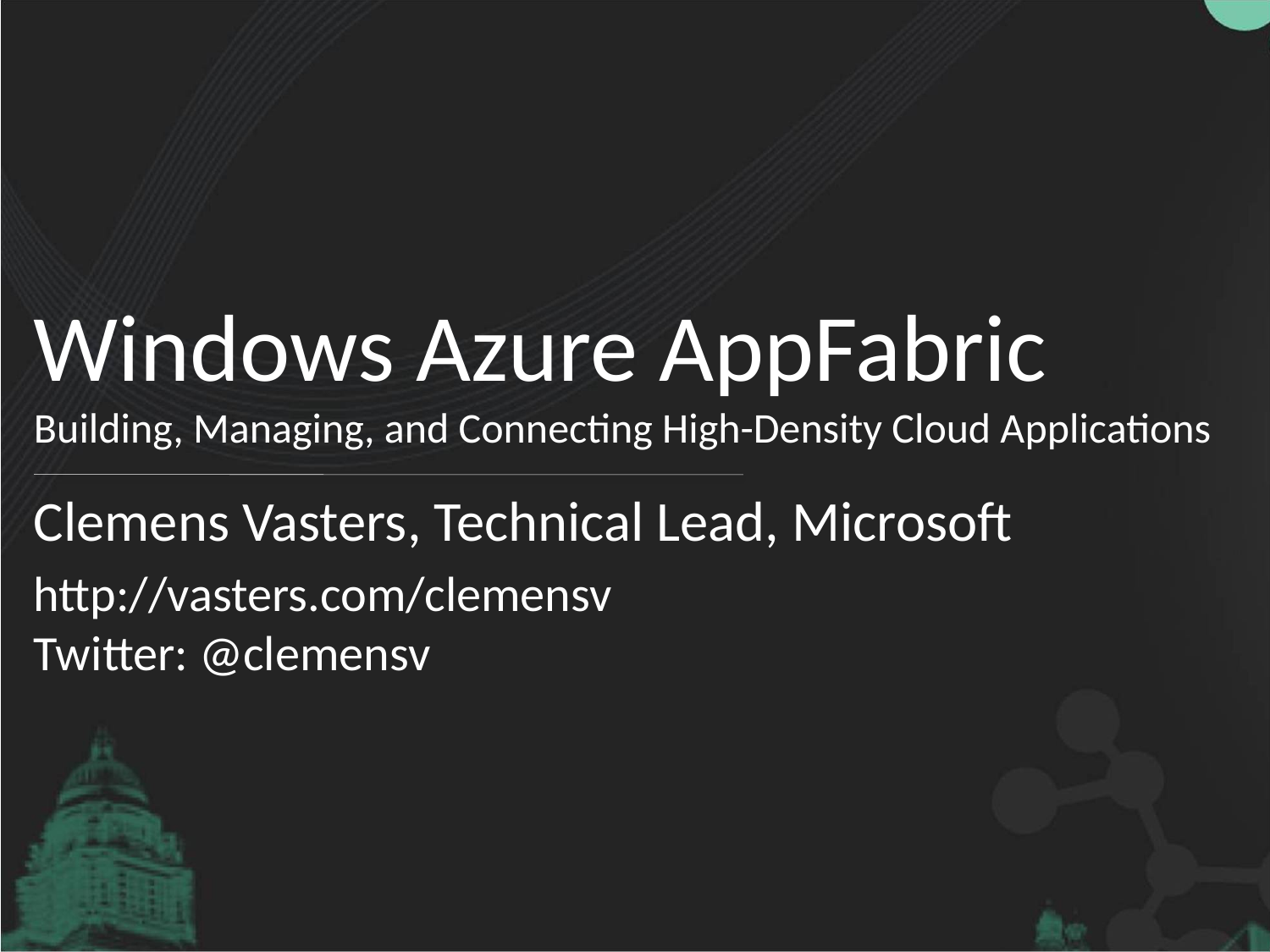

# Windows Azure AppFabric Building, Managing, and Connecting High-Density Cloud Applications
Clemens Vasters, Technical Lead, Microsoft
http://vasters.com/clemensv
Twitter: @clemensv